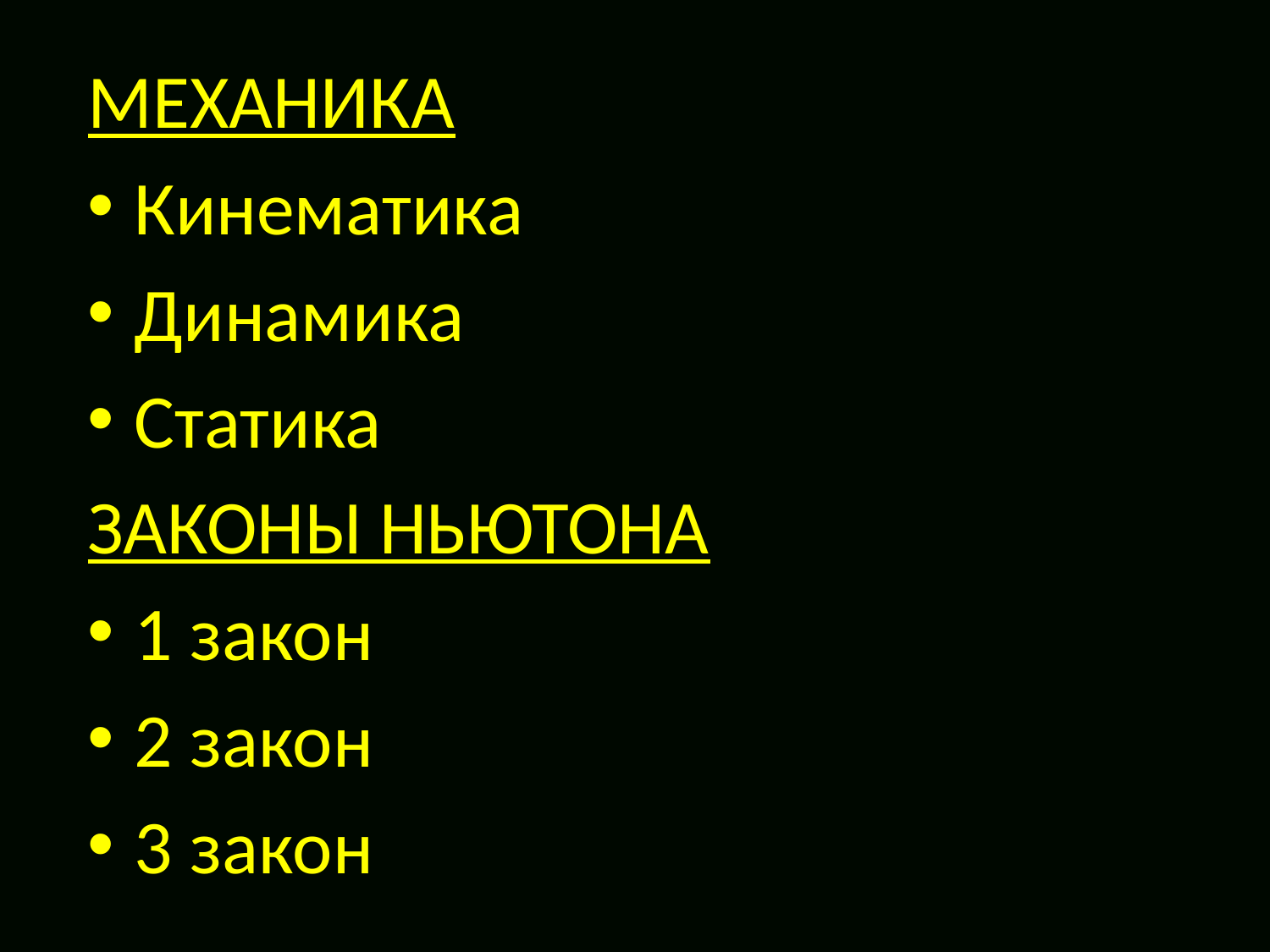

МЕХАНИКА
Кинематика
Динамика
Статика
ЗАКОНЫ НЬЮТОНА
1 закон
2 закон
3 закон